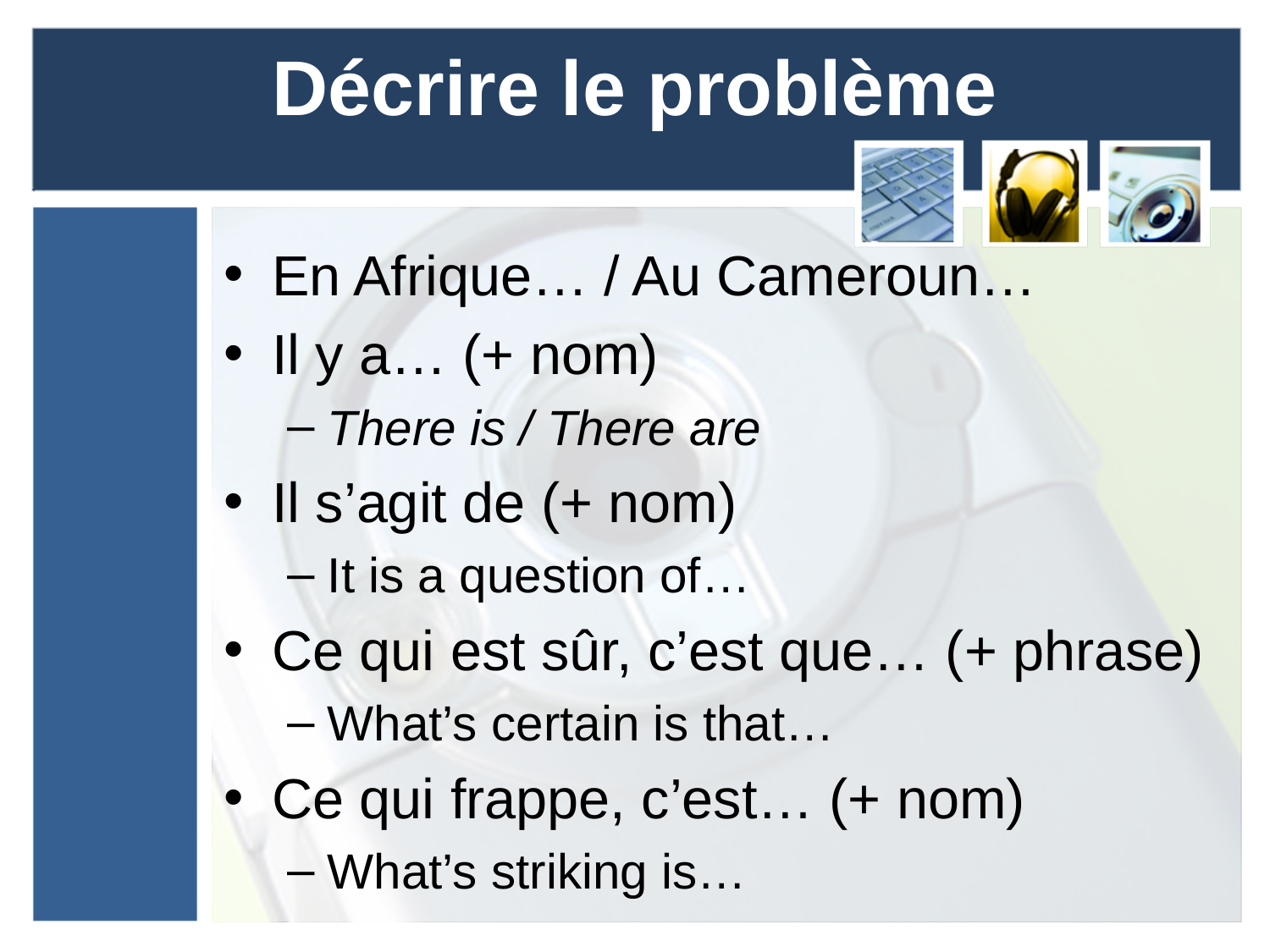

# Décrire le problème
En Afrique… / Au Cameroun…
Il y a… (+ nom)
There is / There are
Il s’agit de (+ nom)
It is a question of…
Ce qui est sûr, c’est que… (+ phrase)
What’s certain is that…
Ce qui frappe, c’est… (+ nom)
What’s striking is…